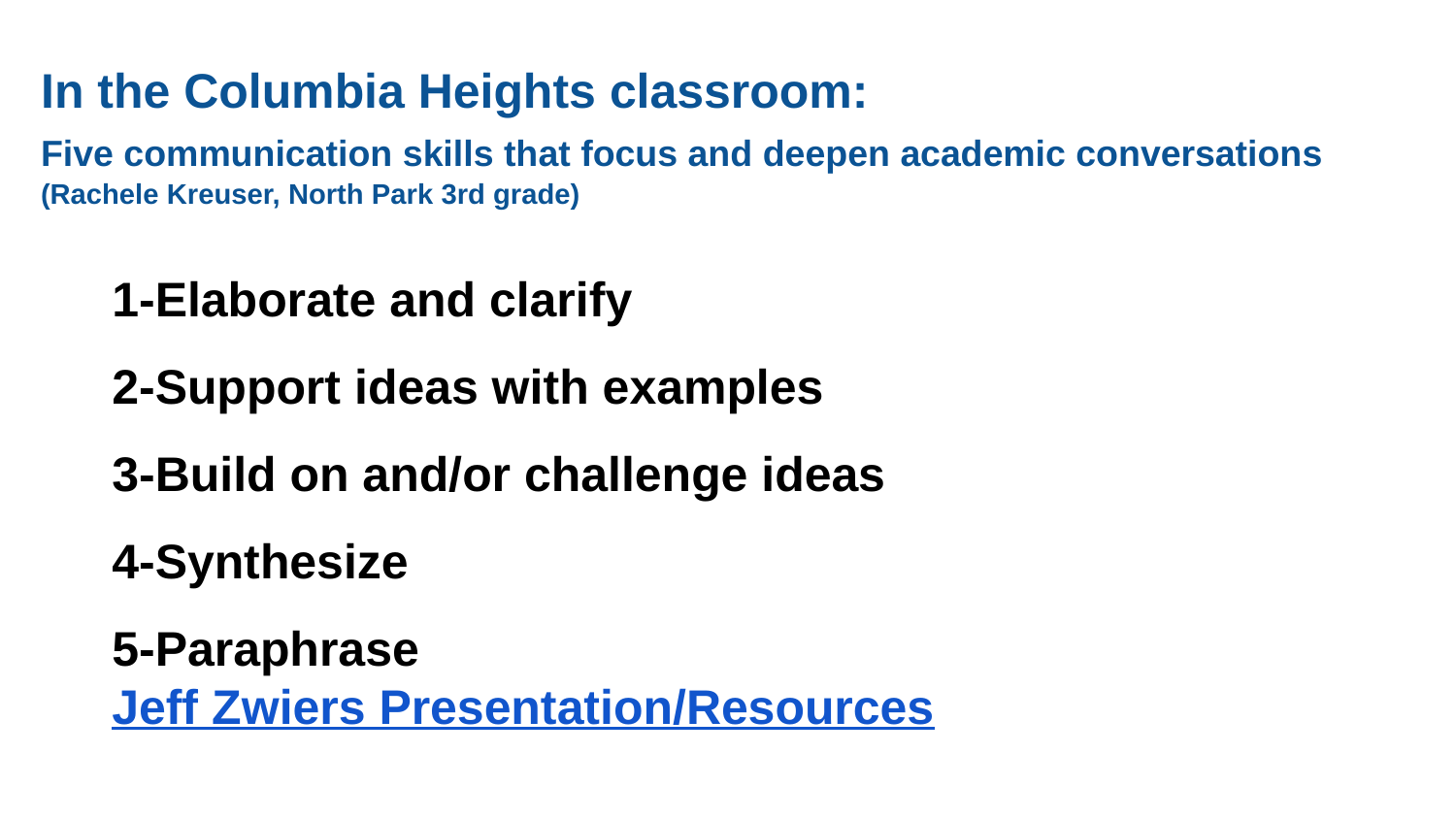

# In the Columbia Heights classroom:
Five communication skills that focus and deepen academic conversations (Rachele Kreuser, North Park 3rd grade)
1-Elaborate and clarify
2-Support ideas with examples
3-Build on and/or challenge ideas
4-Synthesize
5-Paraphrase
Jeff Zwiers Presentation/Resources